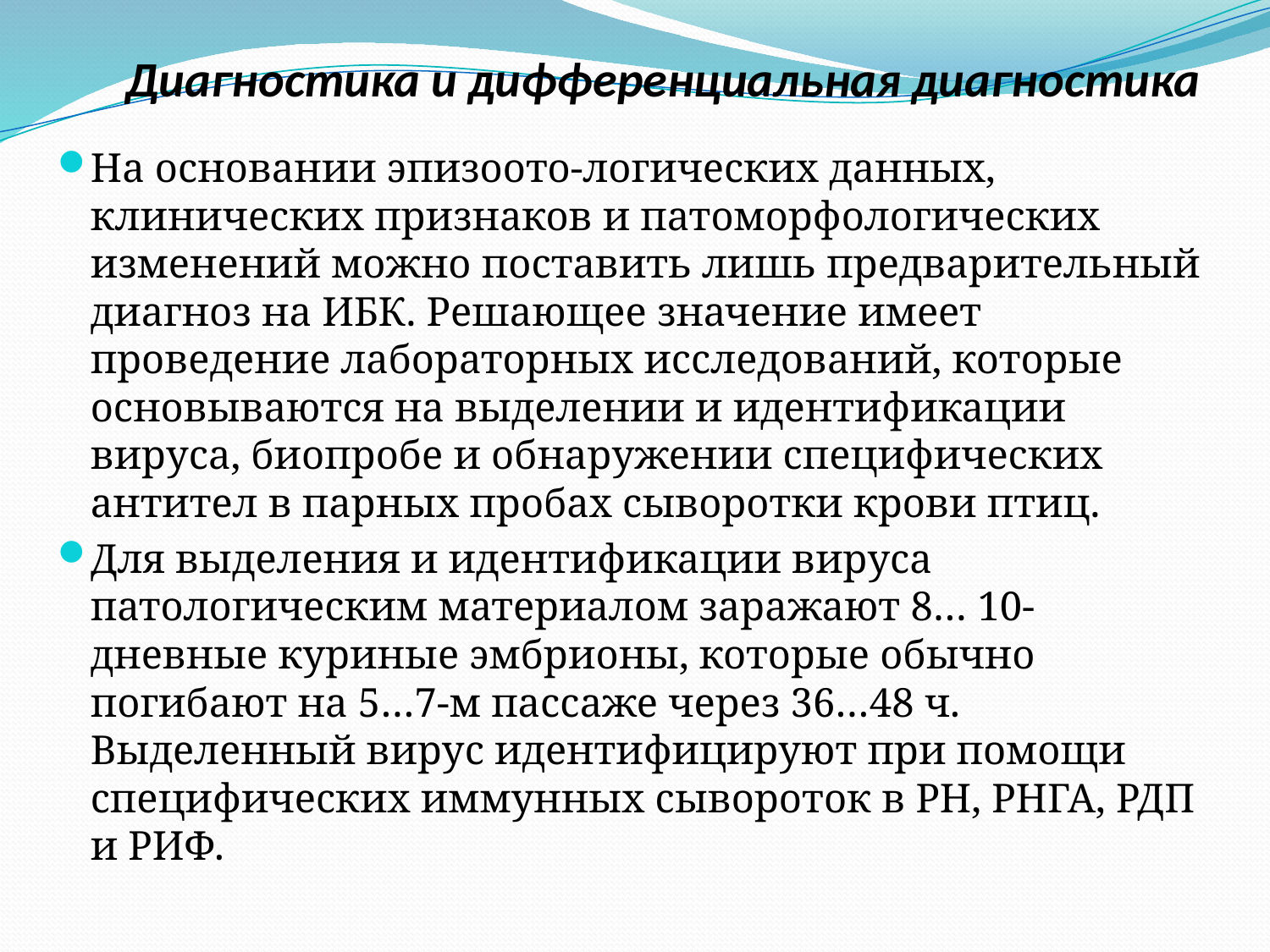

# Диагностика и дифференциальная диагностика
На основании эпизоото-логических данных, клинических признаков и патоморфологических изменений можно поставить лишь предварительный диагноз на ИБК. Решающее значение имеет проведение лабораторных исследований, которые основываются на выделении и идентификации вируса, биопробе и обнаружении специфических антител в парных пробах сыворотки крови птиц.
Для выделения и идентификации вируса патологическим материалом заражают 8… 10-дневные куриные эмбрионы, которые обычно погибают на 5…7-м пассаже через 36…48 ч. Выделенный вирус идентифицируют при помощи специфических иммунных сывороток в РН, РНГА, РДП и РИФ.